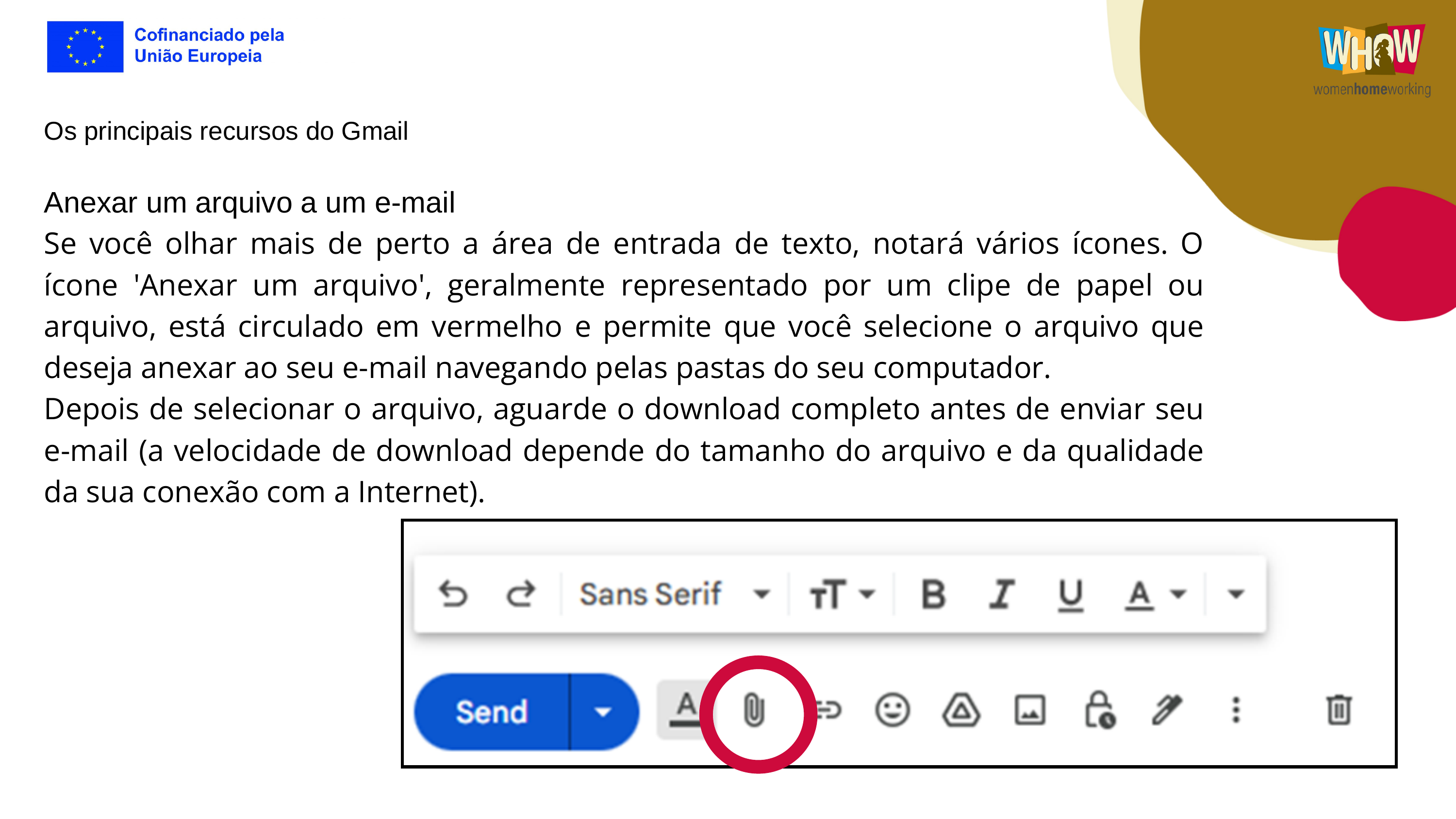

Os principais recursos do Gmail
Anexar um arquivo a um e-mail
Se você olhar mais de perto a área de entrada de texto, notará vários ícones. O ícone 'Anexar um arquivo', geralmente representado por um clipe de papel ou arquivo, está circulado em vermelho e permite que você selecione o arquivo que deseja anexar ao seu e-mail navegando pelas pastas do seu computador.
Depois de selecionar o arquivo, aguarde o download completo antes de enviar seu e-mail (a velocidade de download depende do tamanho do arquivo e da qualidade da sua conexão com a Internet).